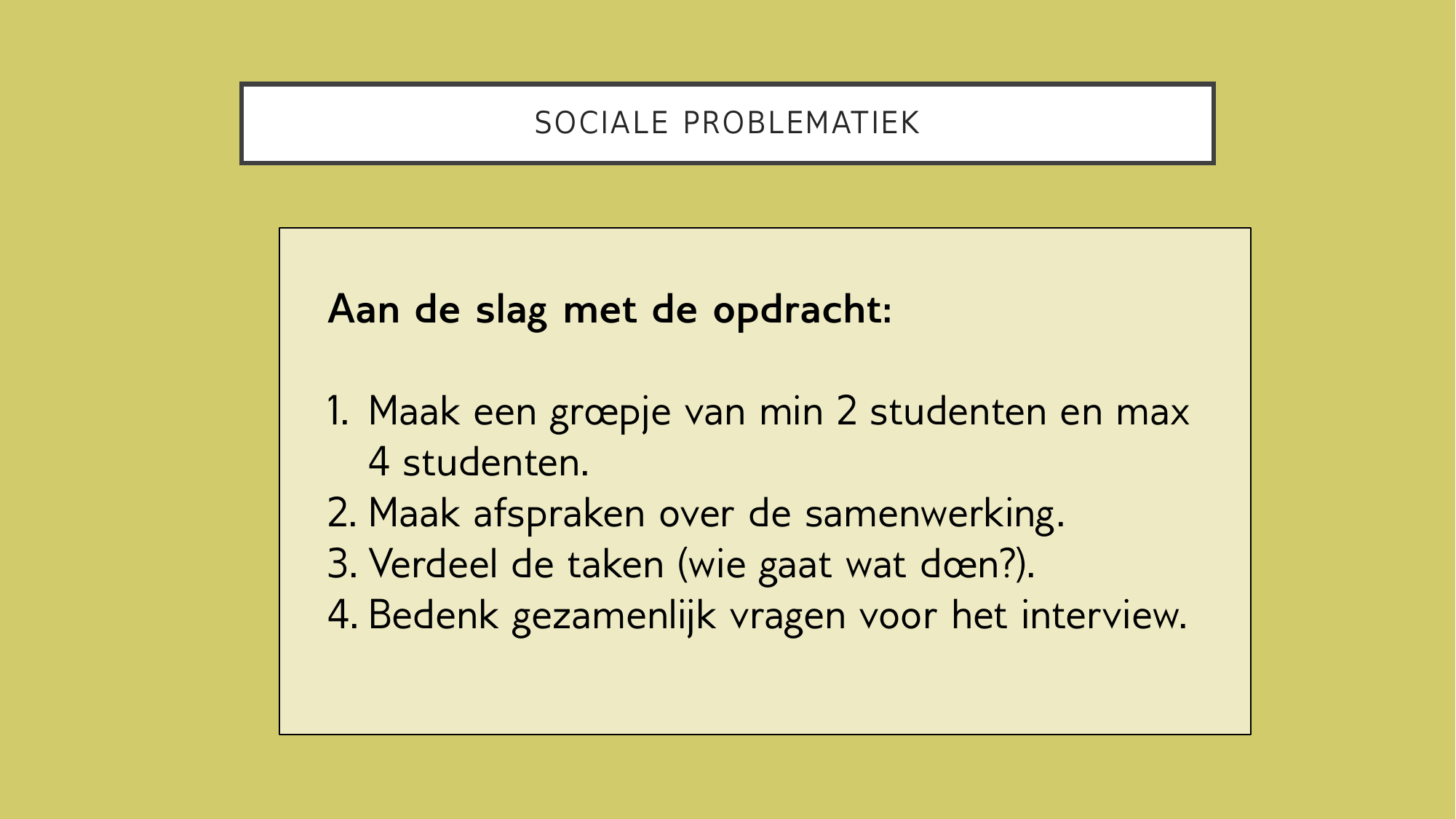

# Sociale problematiek

Aan de slag met de opdracht:

Maak een groepje van min 2 studenten en max 4 studenten.
Maak afspraken over de samenwerking.
Verdeel de taken (wie gaat wat doen?).
Bedenk gezamenlijk vragen voor het interview.